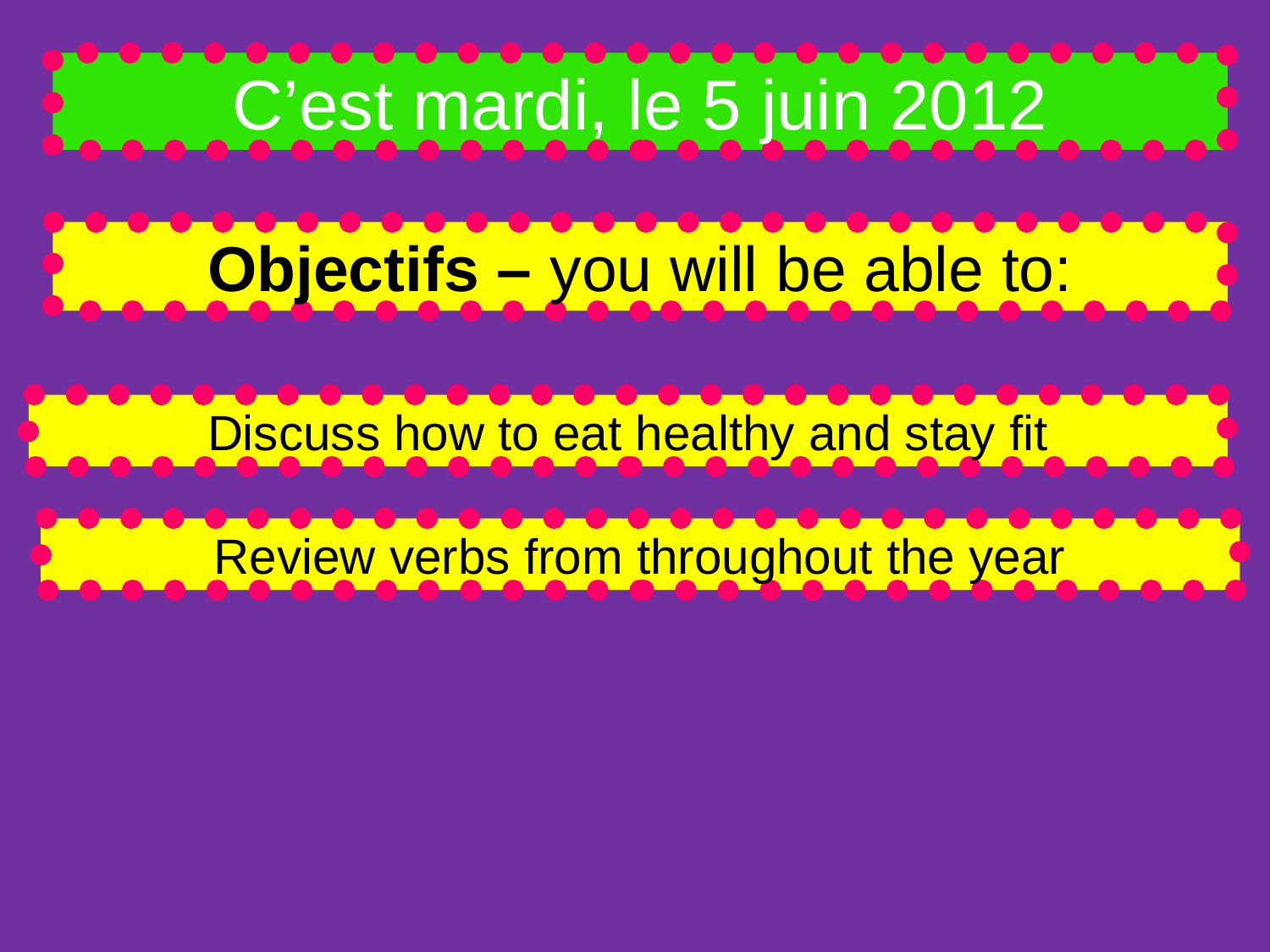

C’est mardi, le 5 juin 2012
Objectifs – you will be able to:
Discuss how to eat healthy and stay fit
Review verbs from throughout the year